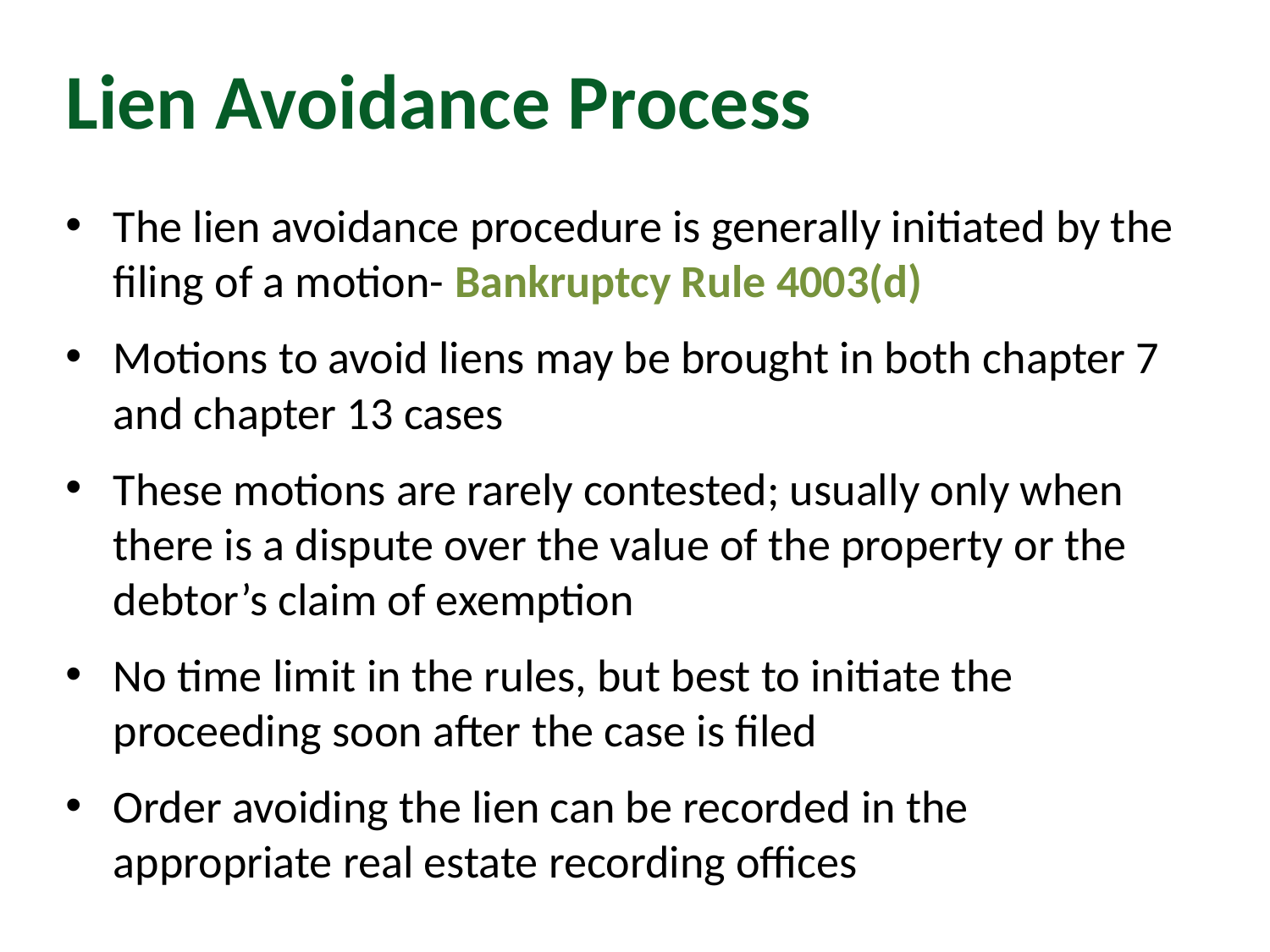

# Lien Avoidance Process
The lien avoidance procedure is generally initiated by the filing of a motion- Bankruptcy Rule 4003(d)
Motions to avoid liens may be brought in both chapter 7 and chapter 13 cases
These motions are rarely contested; usually only when there is a dispute over the value of the property or the debtor’s claim of exemption
No time limit in the rules, but best to initiate the proceeding soon after the case is filed
Order avoiding the lien can be recorded in the appropriate real estate recording offices